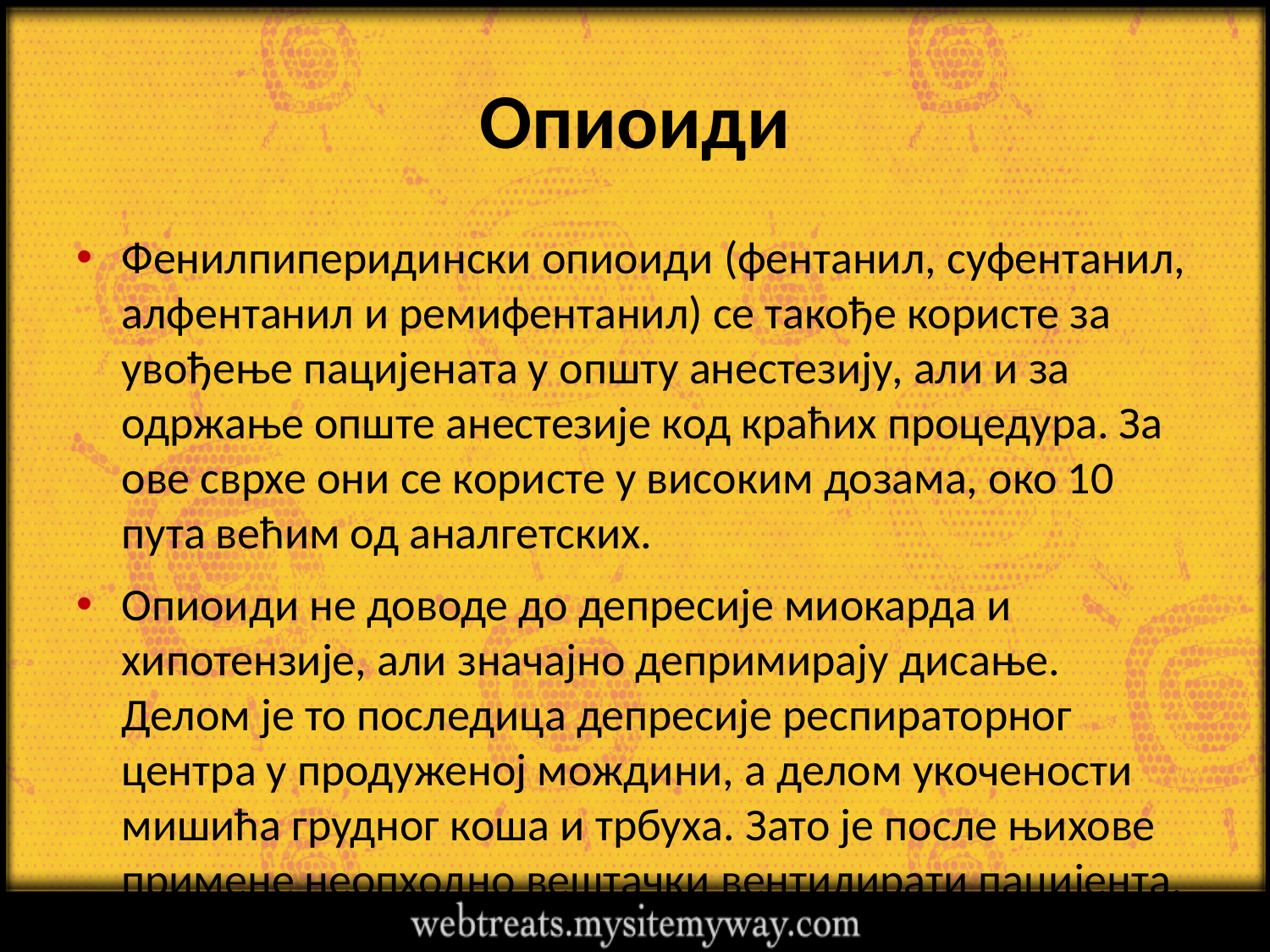

# Опиоиди
Фенилпиперидински опиоиди (фентанил, суфентанил, алфентанил и ремифентанил) се такође користе за увођење пацијената у општу анестезију, али и за одржање опште анестезије код краћих процедура. За ове сврхе они се користе у високим дозама, око 10 пута већим од аналгетских.
Опиоиди не доводе до депресије миокарда и хипотензије, али значајно депримирају дисање. Делом је то последица депресије респираторног центра у продуженој мождини, а делом укочености мишића грудног коша и трбуха. Зато је после њихове примене неопходно вештачки вентилирати пацијента.